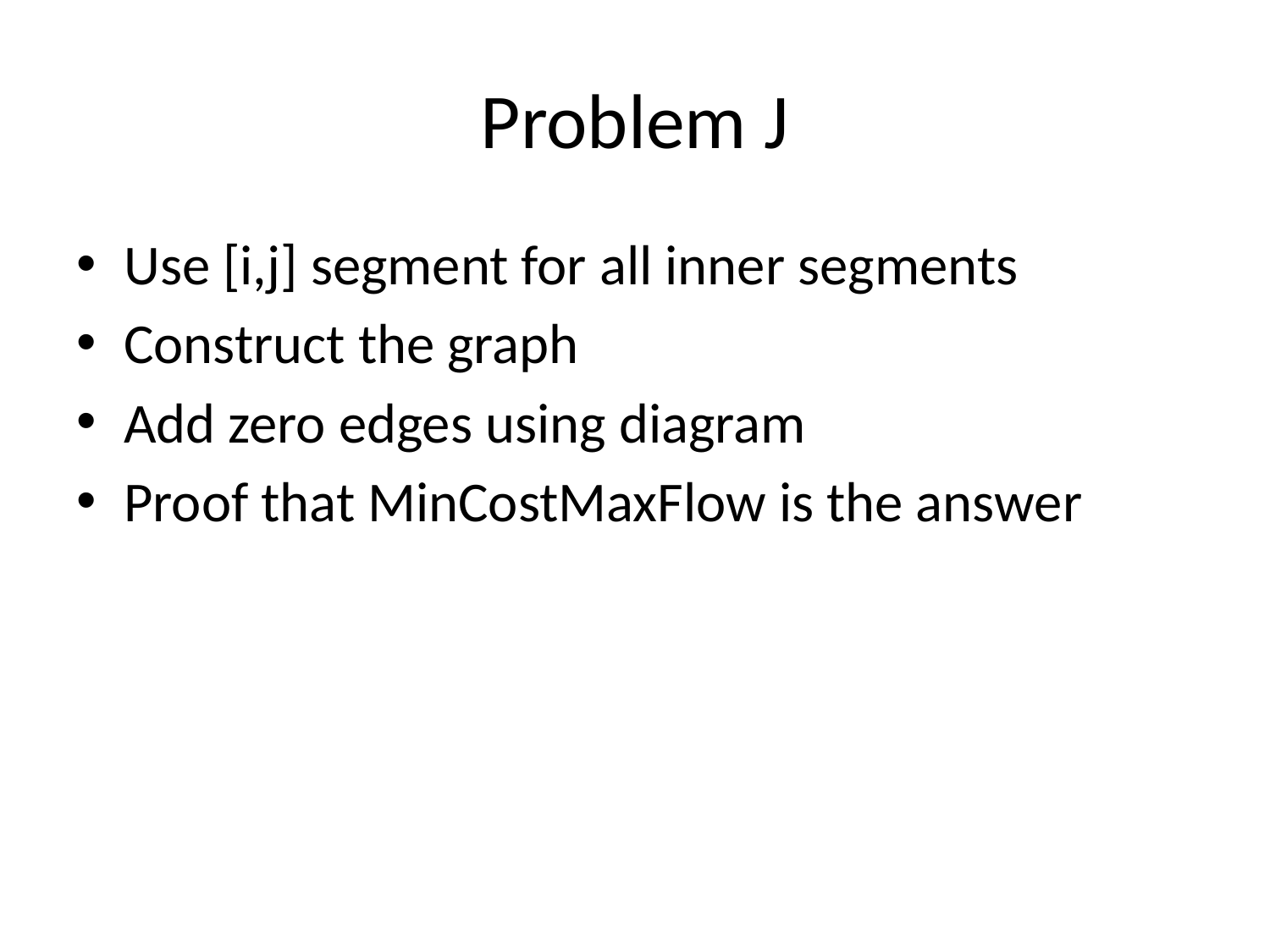

# Problem J
Use [i,j] segment for all inner segments
Construct the graph
Add zero edges using diagram
Proof that MinCostMaxFlow is the answer